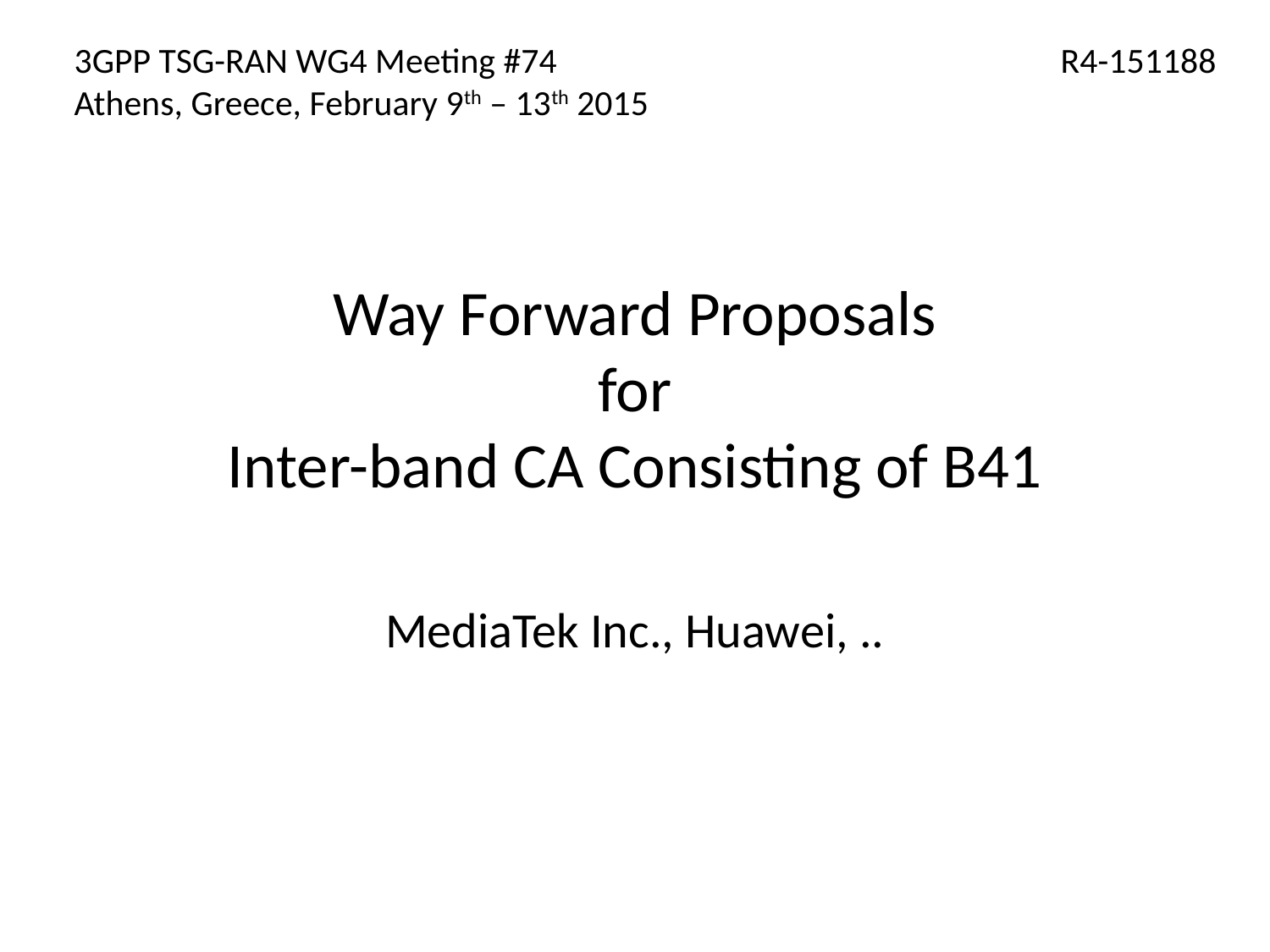

3GPP TSG-RAN WG4 Meeting #74
Athens, Greece, February 9th – 13th 2015
R4-151188
# Way Forward Proposals for Inter-band CA Consisting of B41
MediaTek Inc., Huawei, ..